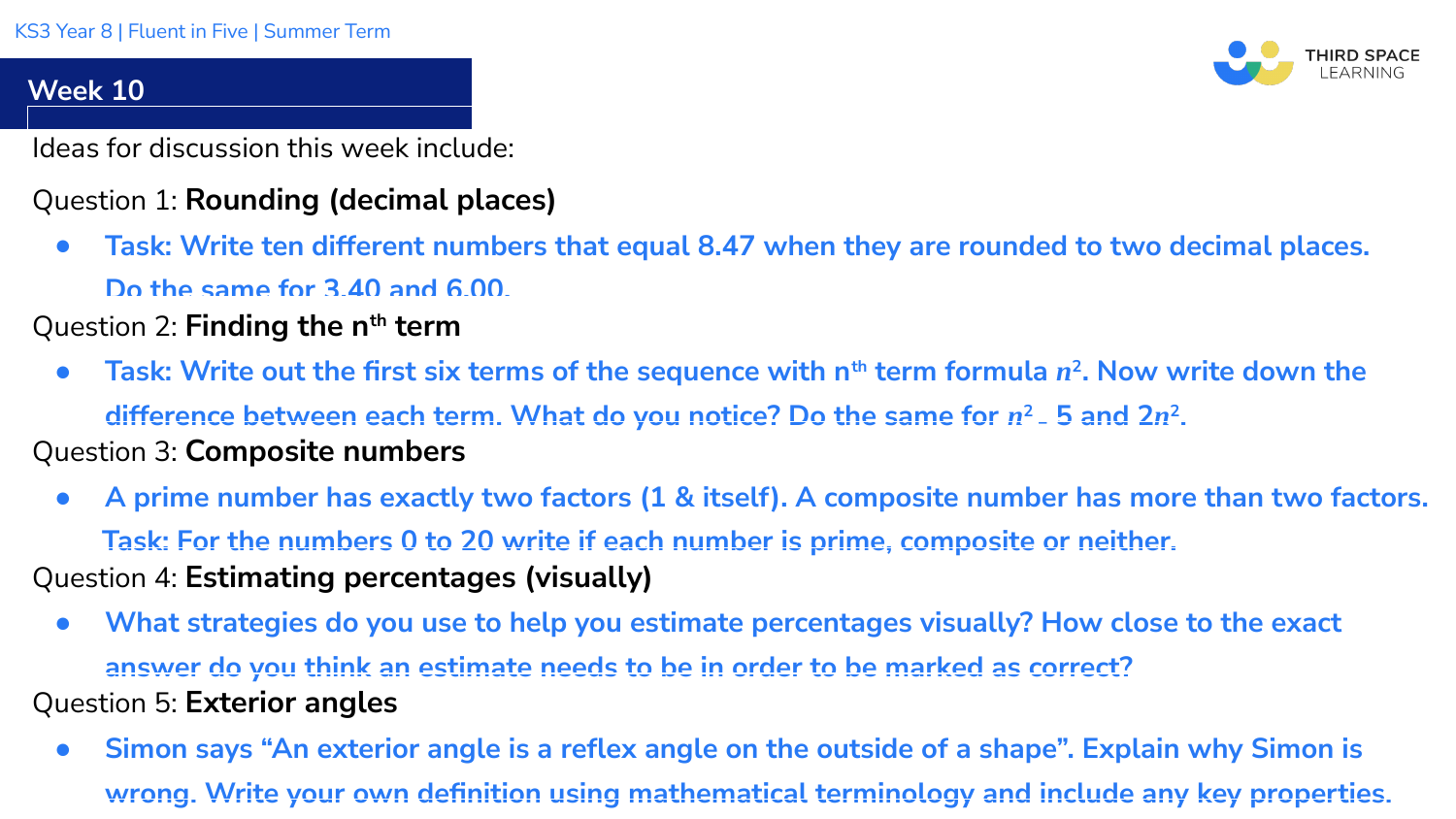

Week 10
| Ideas for discussion this week include: |
| --- |
| Question 1: Rounding (decimal places) Task: Write ten different numbers that equal 8.47 when they are rounded to two decimal places. Do the same for 3.40 and 6.00. |
| Question 2: Finding the nth term Task: Write out the first six terms of the sequence with nth term formula n2. Now write down the difference between each term. What do you notice? Do the same for n2 ₋ 5 and 2n2. |
| Question 3: Composite numbers A prime number has exactly two factors (1 & itself). A composite number has more than two factors. Task: For the numbers 0 to 20 write if each number is prime, composite or neither. |
| Question 4: Estimating percentages (visually) What strategies do you use to help you estimate percentages visually? How close to the exact answer do you think an estimate needs to be in order to be marked as correct? |
| Question 5: Exterior angles Simon says “An exterior angle is a reflex angle on the outside of a shape”. Explain why Simon is wrong. Write your own definition using mathematical terminology and include any key properties. |